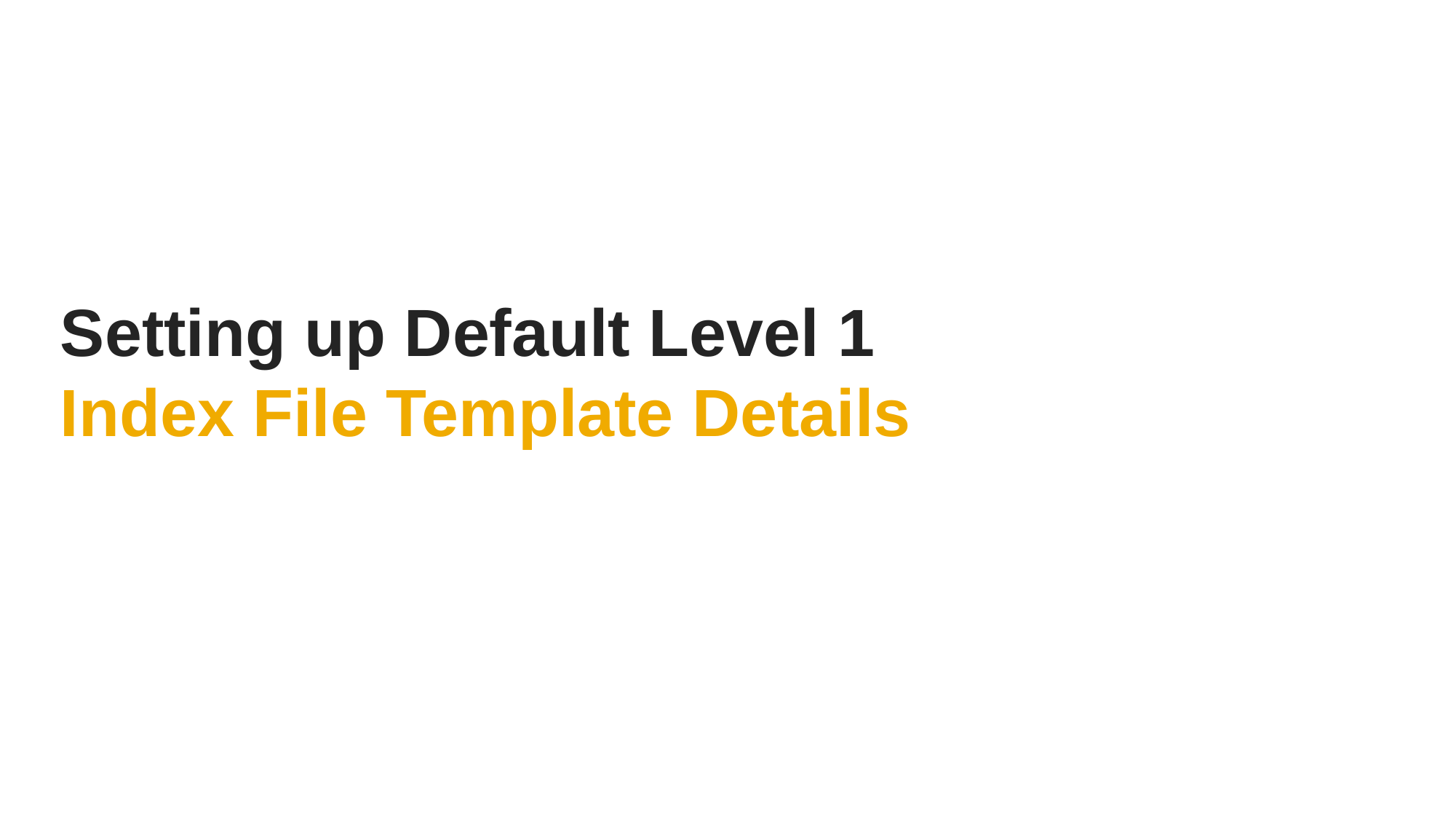

# Setting up Default Level 1  Index File Template Details